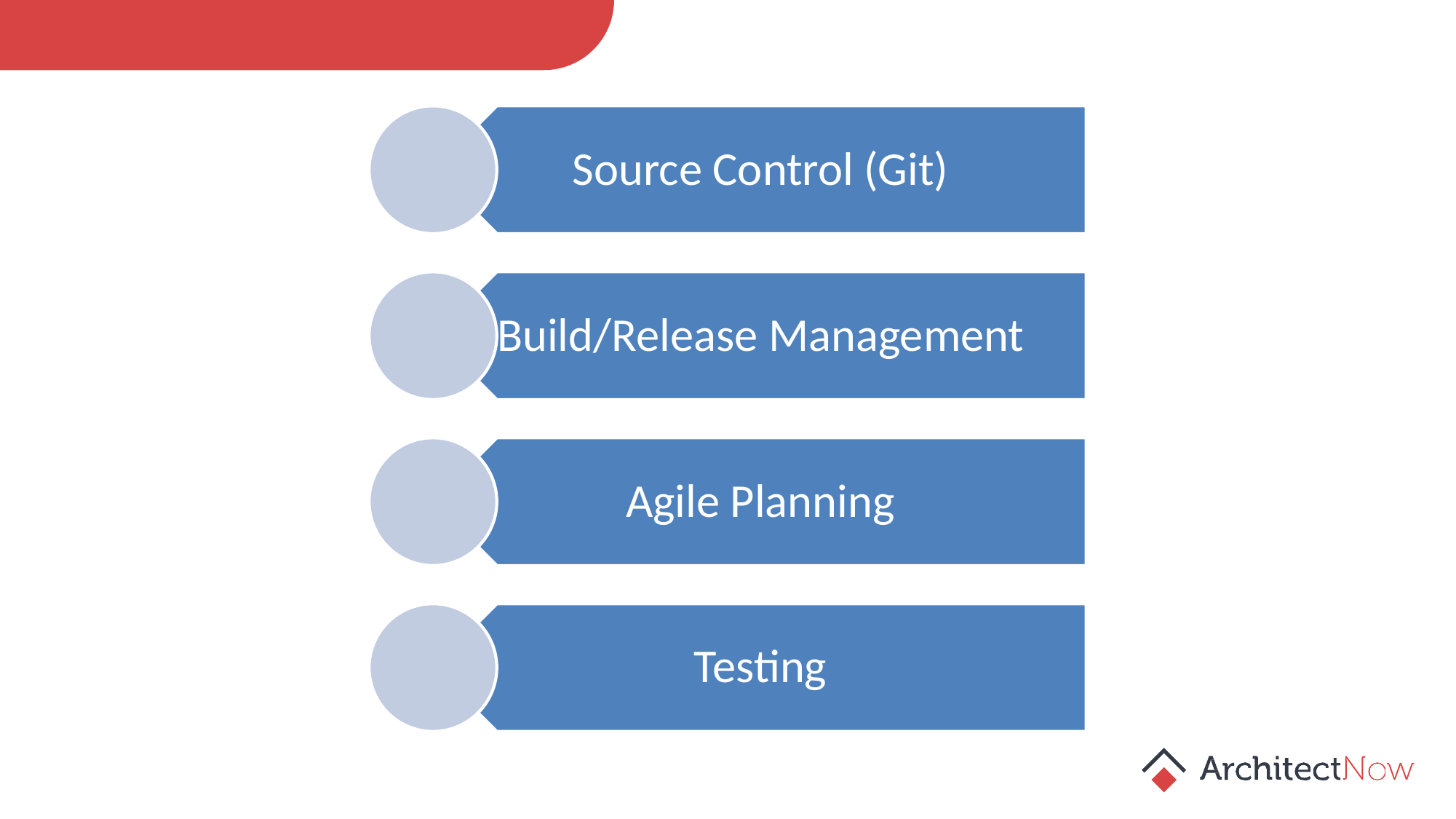

Source Control (Git)
Build/Release Management
Agile Planning
Testing